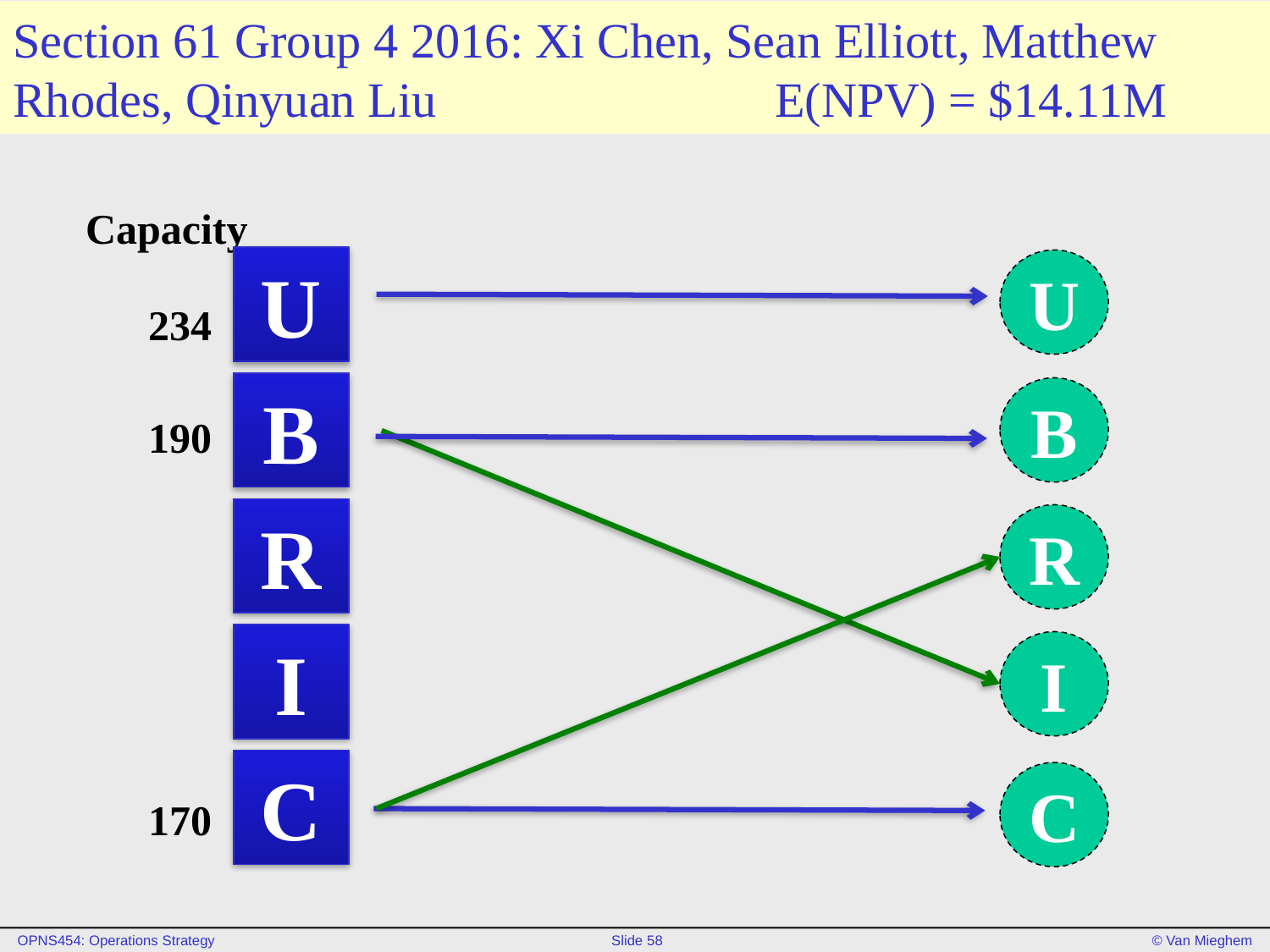

# Section 61 Group 4 2016: Xi Chen, Sean Elliott, Matthew Rhodes, Qinyuan Liu			E(NPV) = $14.11M
Capacity
U
U
B
B
R
R
I
I
C
C
234
190

170